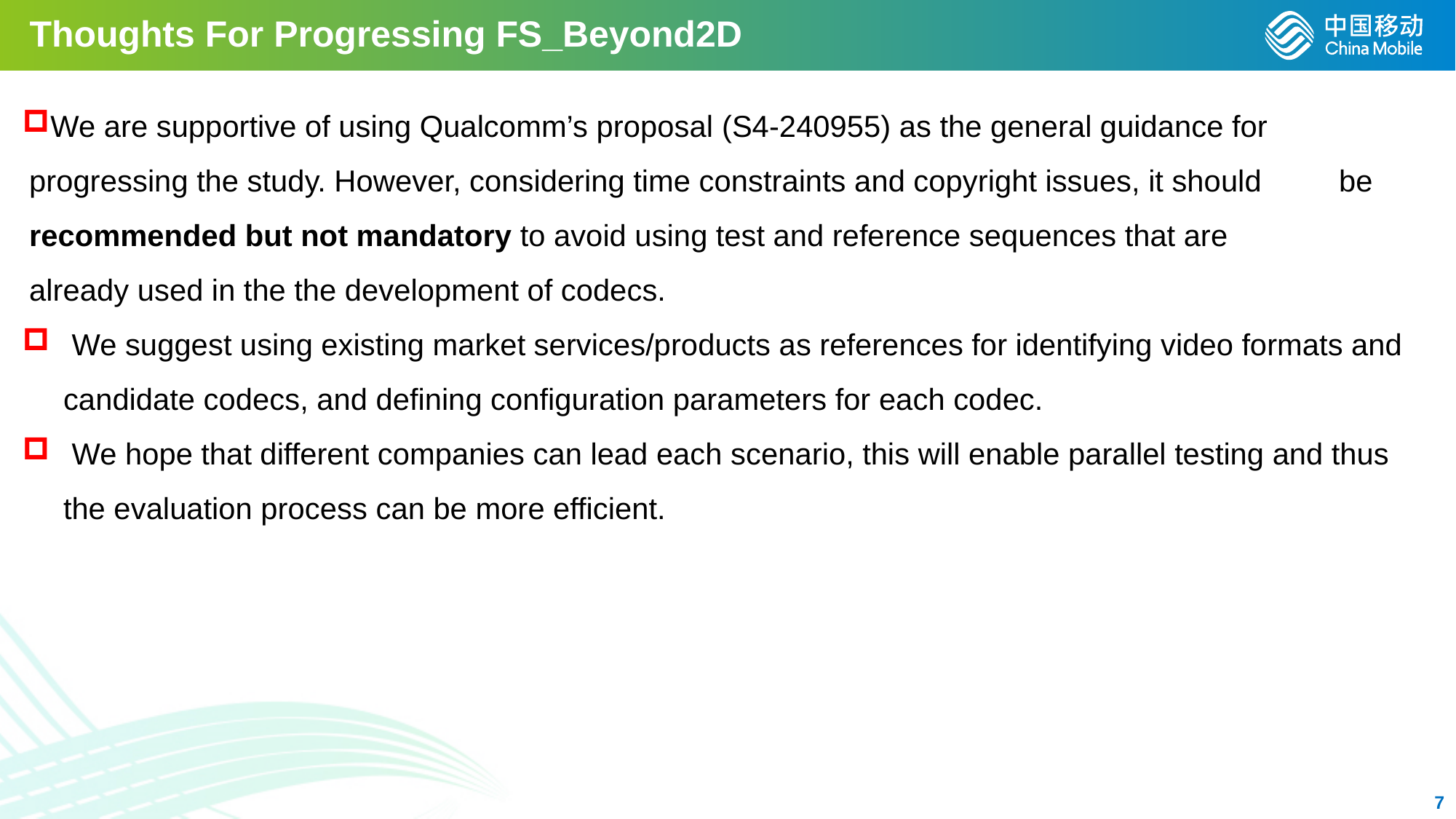

Thoughts For Progressing FS_Beyond2D
We are supportive of using Qualcomm’s proposal (S4-240955) as the general guidance for 	progressing the study. However, considering time constraints and copyright issues, it should 	be recommended but not mandatory to avoid using test and reference sequences that are 	already used in the the development of codecs.
 We suggest using existing market services/products as references for identifying video formats and candidate codecs, and defining configuration parameters for each codec.
 We hope that different companies can lead each scenario, this will enable parallel testing and thus the evaluation process can be more efficient.